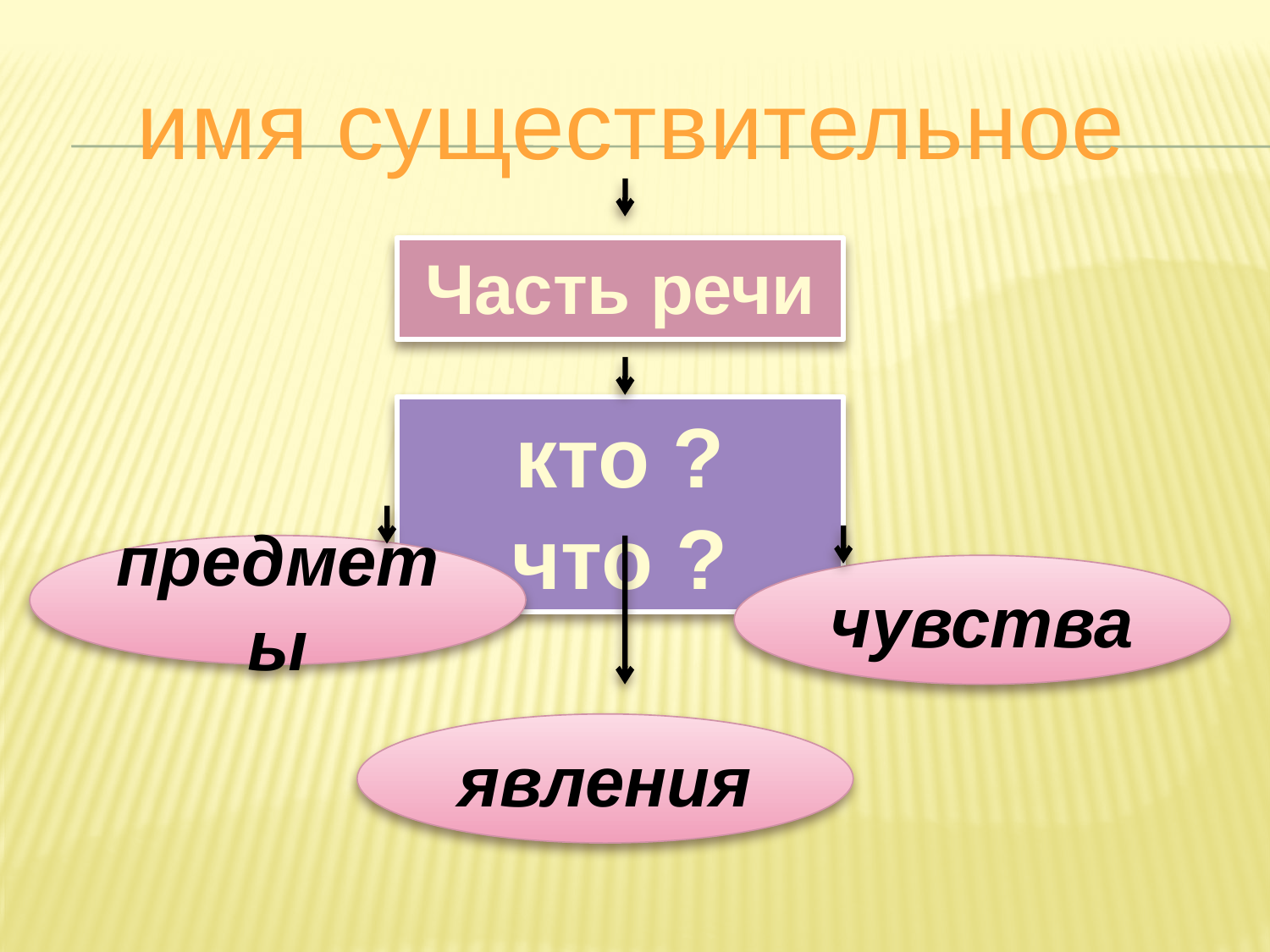

# имя существительное
Часть речи

кто ? что ?
предметы
чувства
явления